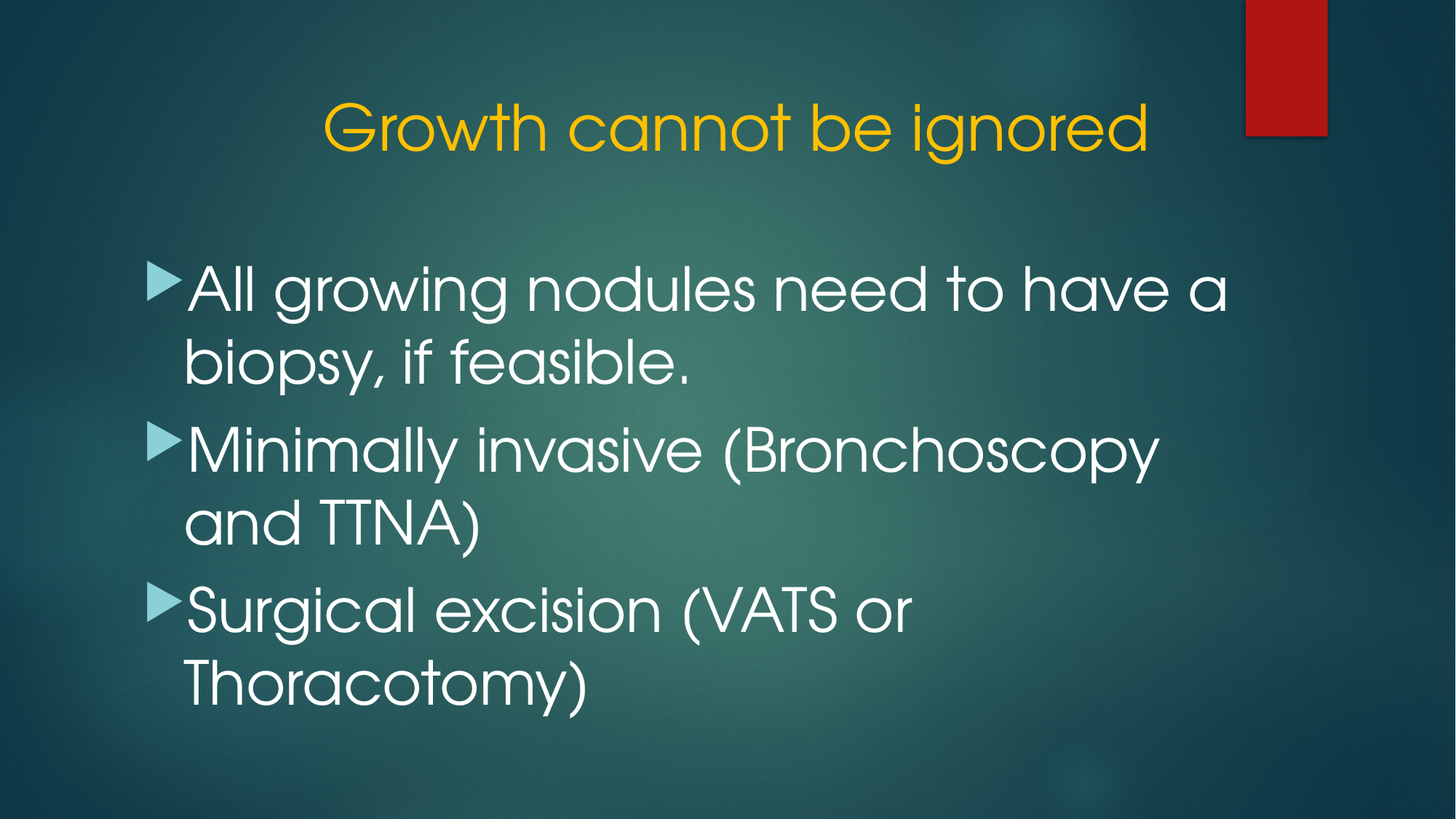

# Growth cannot be ignored
All growing nodules need to have a biopsy, if feasible.
Minimally invasive (Bronchoscopy and TTNA)
Surgical excision (VATS or Thoracotomy)